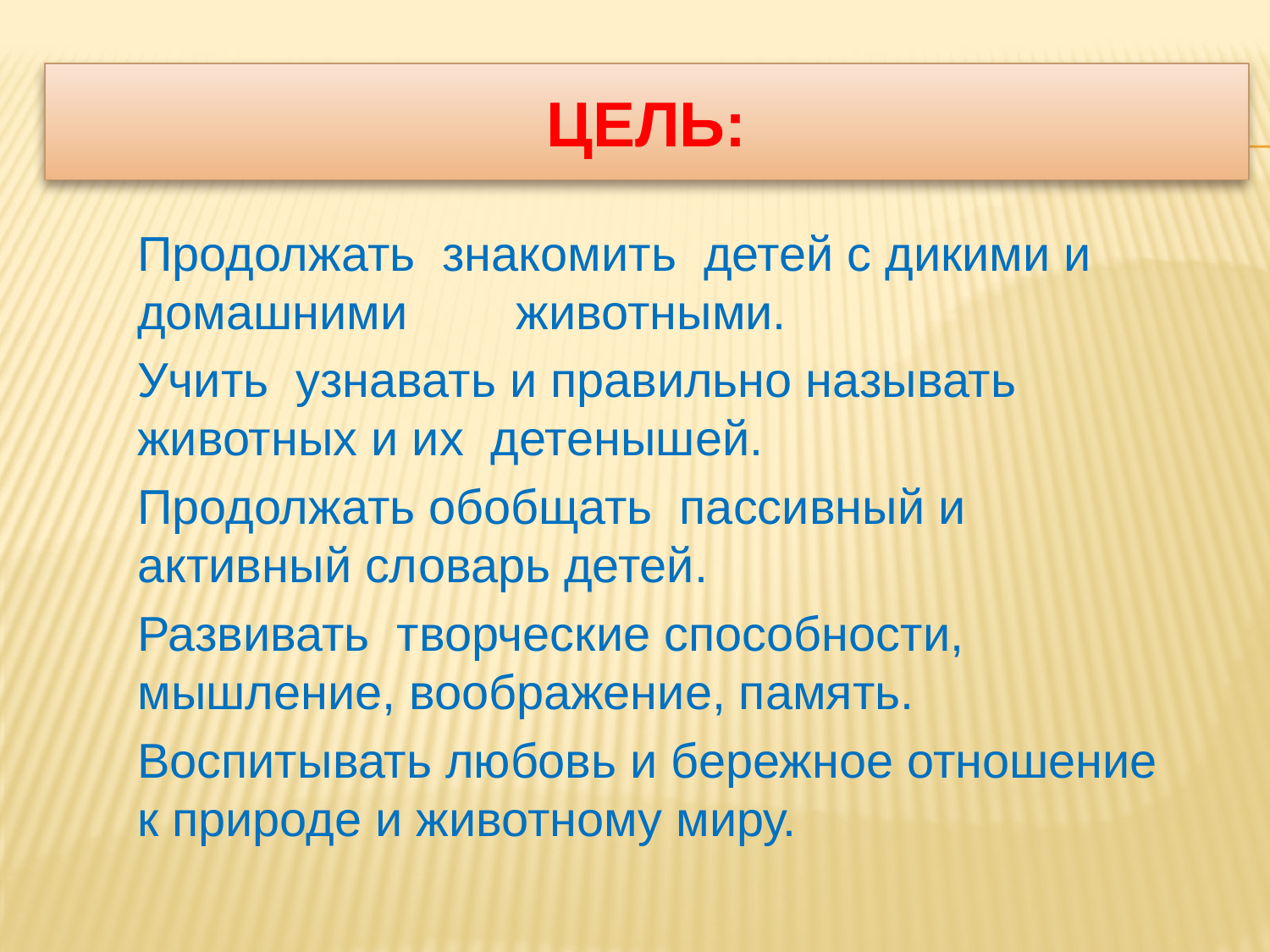

# ЦЕЛЬ:
Продолжать  знакомить  детей с дикими и домашними        животными.
Учить  узнавать и правильно называть животных и их  детенышей.
Продолжать обобщать  пассивный и  активный словарь детей.
Развивать  творческие способности, мышление, воображение, память.
Воспитывать любовь и бережное отношение к природе и животному миру.